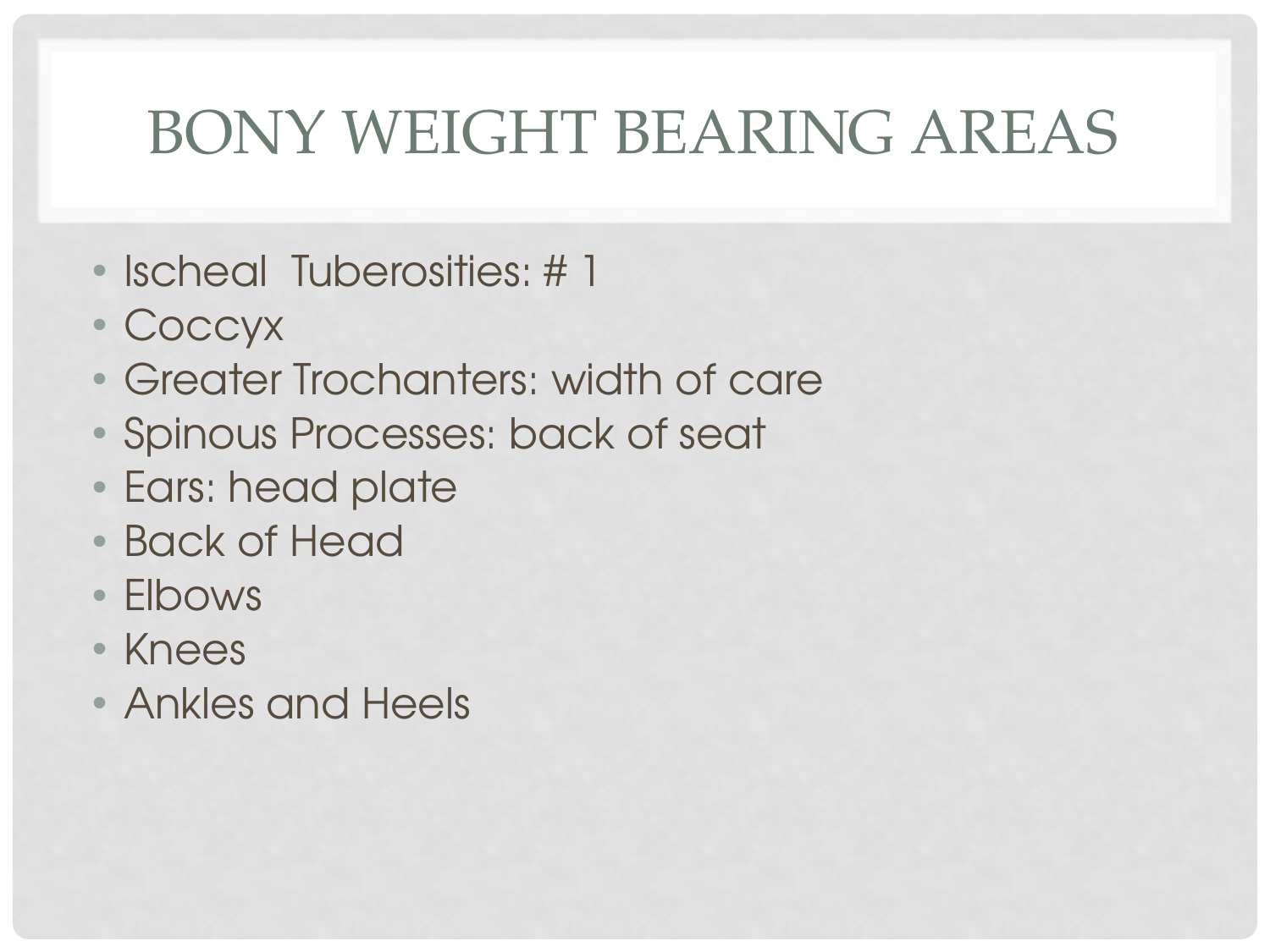

# Bony weight bearing areas
Ischeal  Tuberosities: # 1
Coccyx
Greater Trochanters: width of care
Spinous Processes: back of seat
Ears: head plate
Back of Head
Elbows
Knees
Ankles and Heels